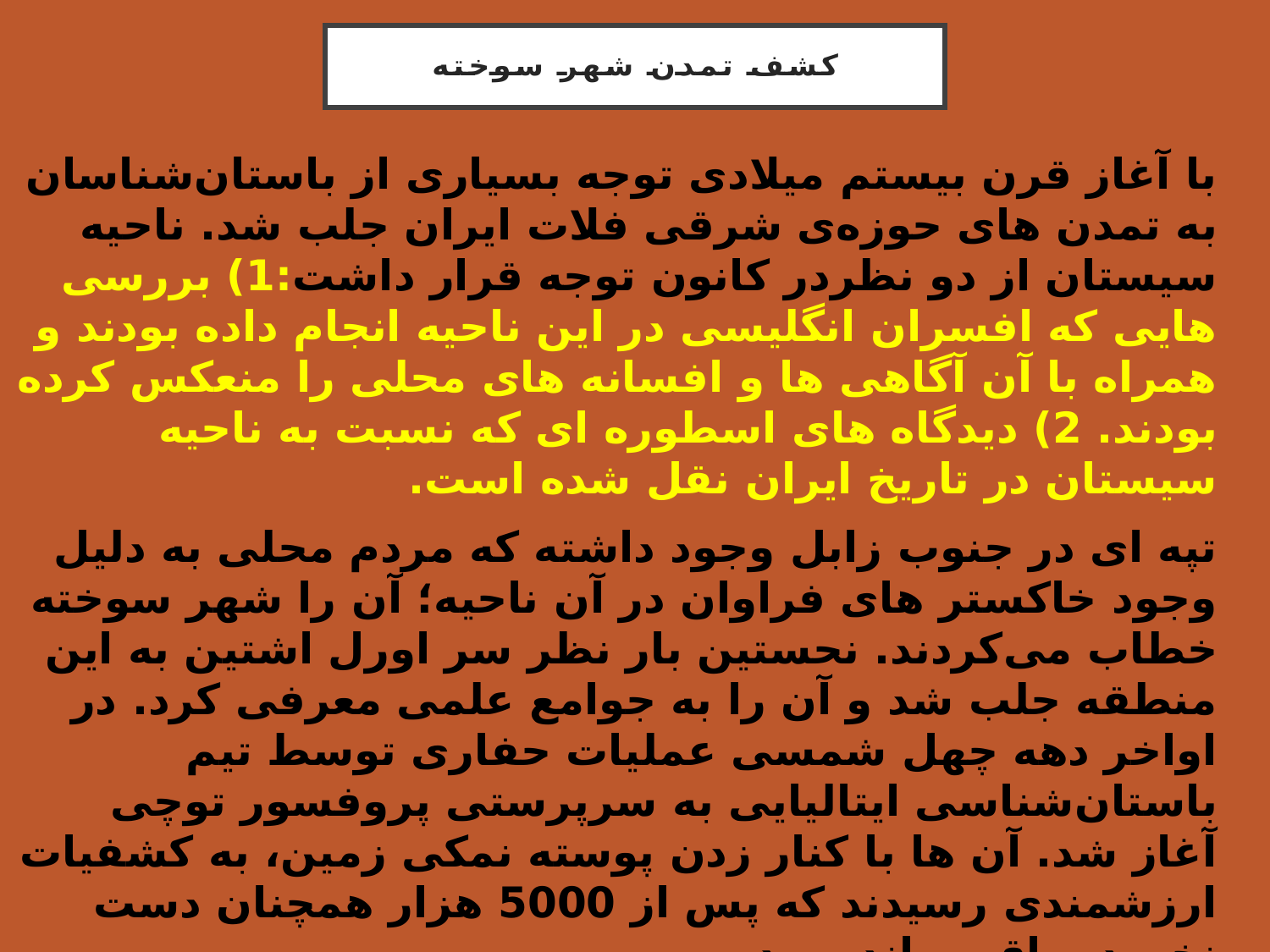

# کشف تمدن شهر سوخته
با آغاز قرن بیستم میلادی توجه بسیاری از باستان‌شناسان به تمدن های حوزه‌ی شرقی فلات ایران جلب شد. ناحیه سیستان از دو نظردر کانون توجه قرار داشت:1) بررسی هایی که افسران انگلیسی در این ناحیه انجام داده بودند و همراه با آن آگاهی ها و افسانه های محلی را منعکس کرده بودند. 2) دیدگاه های اسطوره ای که نسبت به ناحیه سیستان در تاریخ ایران نقل شده است.
تپه ای در جنوب زابل وجود داشته که مردم محلی به دلیل وجود خاکستر های فراوان در آن ناحیه؛ آن را شهر سوخته خطاب می‌کردند. نحستین بار نظر سر اورل اشتین به این منطقه جلب شد و آن را به جوامع علمی معرفی کرد. در  اواخر دهه چهل شمسی عملیات حفاری توسط تیم باستان‌شناسی ایتالیایی به سرپرستی پروفسور توچی آغاز شد. آن ها با کنار زدن پوسته نمکی زمین، به کشفیات ارزشمندی رسیدند که پس از 5000 هزار همچنان دست نخورده باقی مانده بود.
کار تیم ایتالیایی بعد از انقلاب 57 نیمه تمام ماند تا اینکه فصل جدید کاوش به سرپرسی دکتر سید‌سجادی پس از بیست سال از سر گرفته شد. نتایج مطالعاتی این کاوش‌، تاکنون حقایق ارزشمند در خصوص ارتباطات اقتصادی- فرهنگی و سیاسی تمدن های آسیای غربی را در پی داشته.